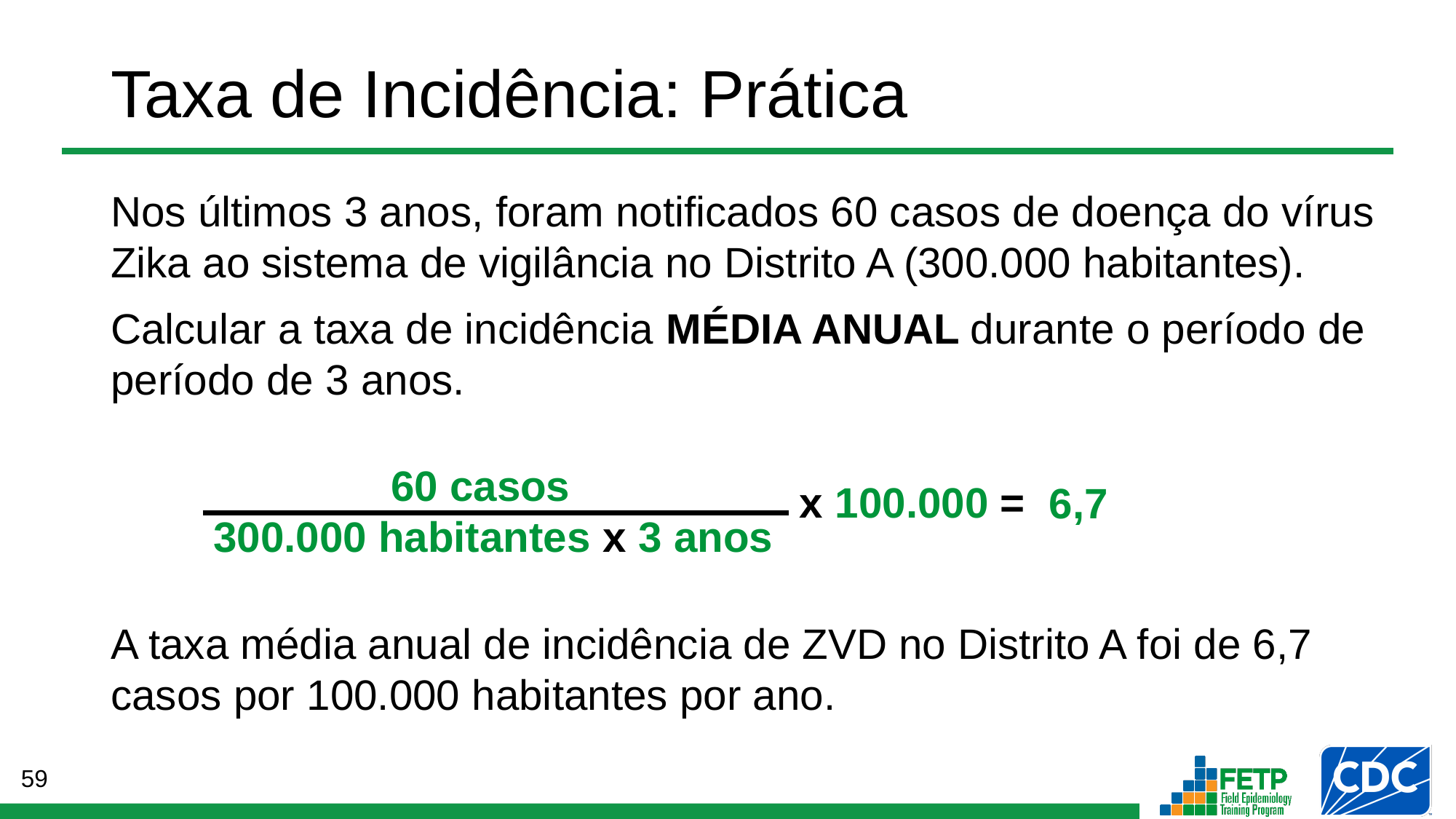

# Taxa de Incidência: Prática
Nos últimos 3 anos, foram notificados 60 casos de doença do vírus Zika ao sistema de vigilância no Distrito A (300.000 habitantes).
Calcular a taxa de incidência MÉDIA ANUAL durante o período de período de 3 anos.

A taxa média anual de incidência de ZVD no Distrito A foi de 6,7 casos por 100.000 habitantes por ano.

               60 casos
300.000 habitantes x 3 anos
x 100.000 =
6,7